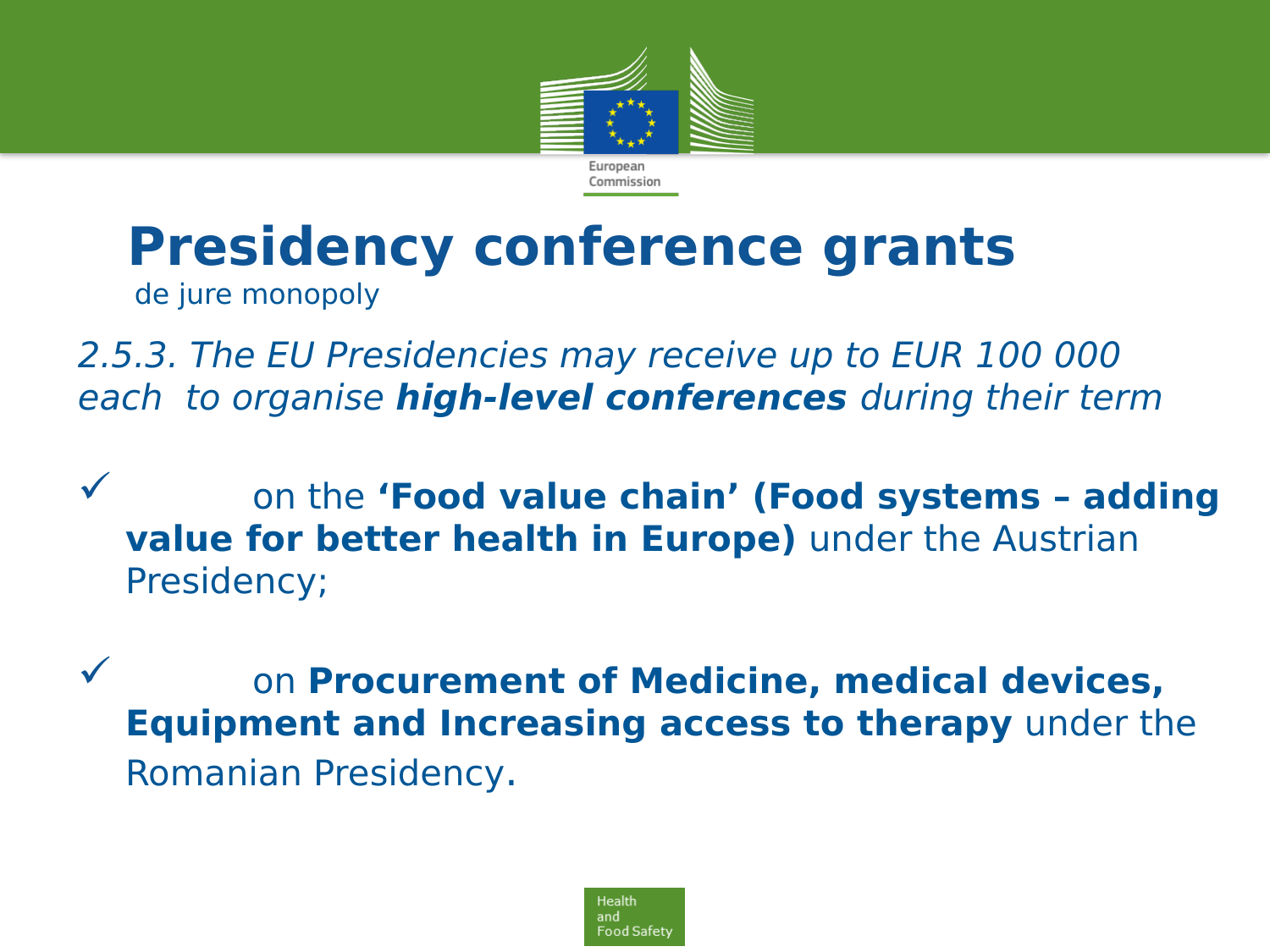

# Presidency conference grants de jure monopoly
2.5.3. The EU Presidencies may receive up to EUR 100 000  each  to organise high-level conferences during their term

	on the ‘Food value chain’ (Food systems – adding value for better health in Europe) under the Austrian Presidency;

	on Procurement of Medicine, medical devices, Equipment and Increasing access to therapy under the Romanian Presidency.